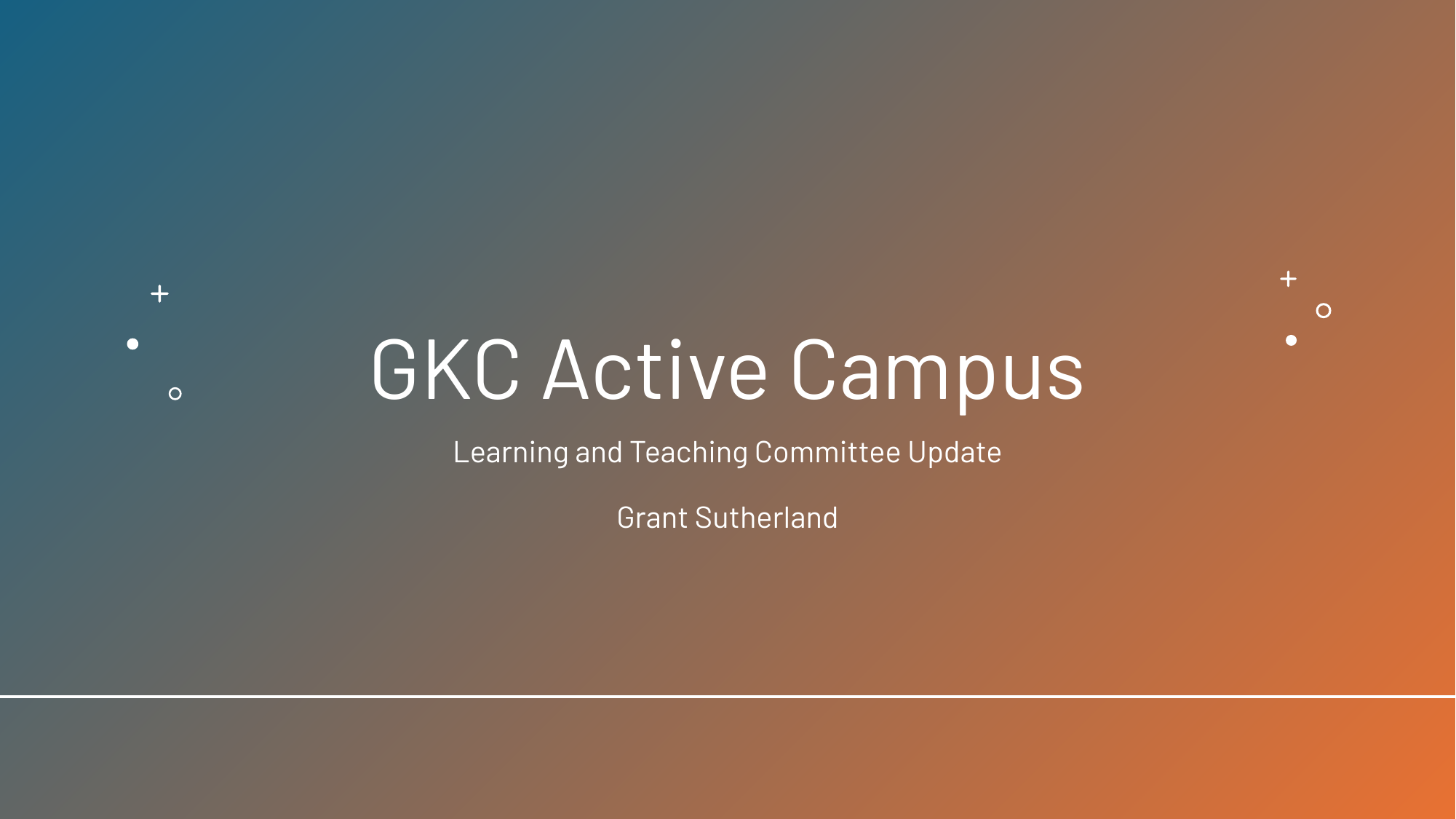

# GKC Active Campus

Learning and Teaching Committee Update
Grant Sutherland